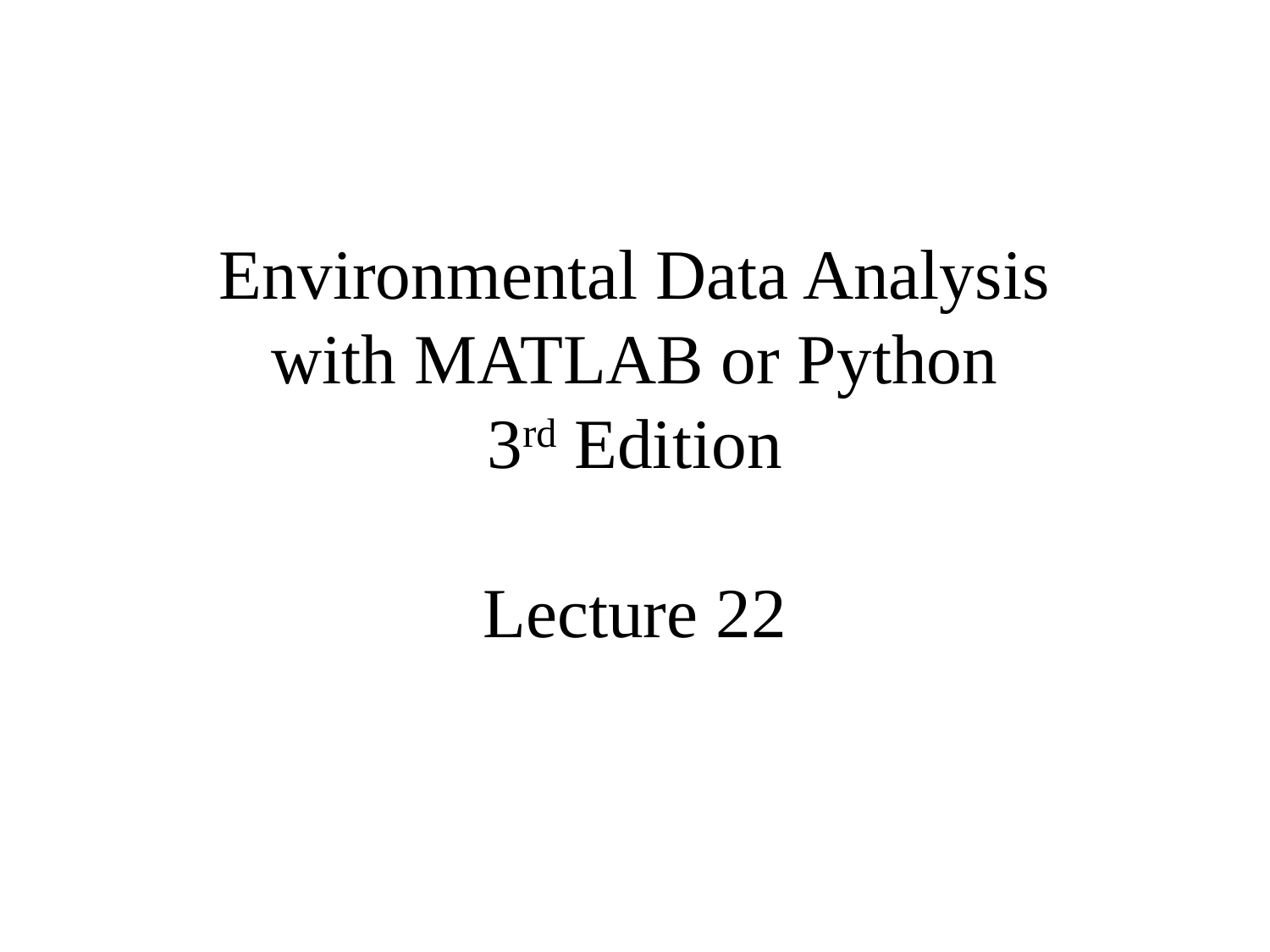

# Environmental Data Analysis with MATLAB or Python 3rd Edition Lecture 22